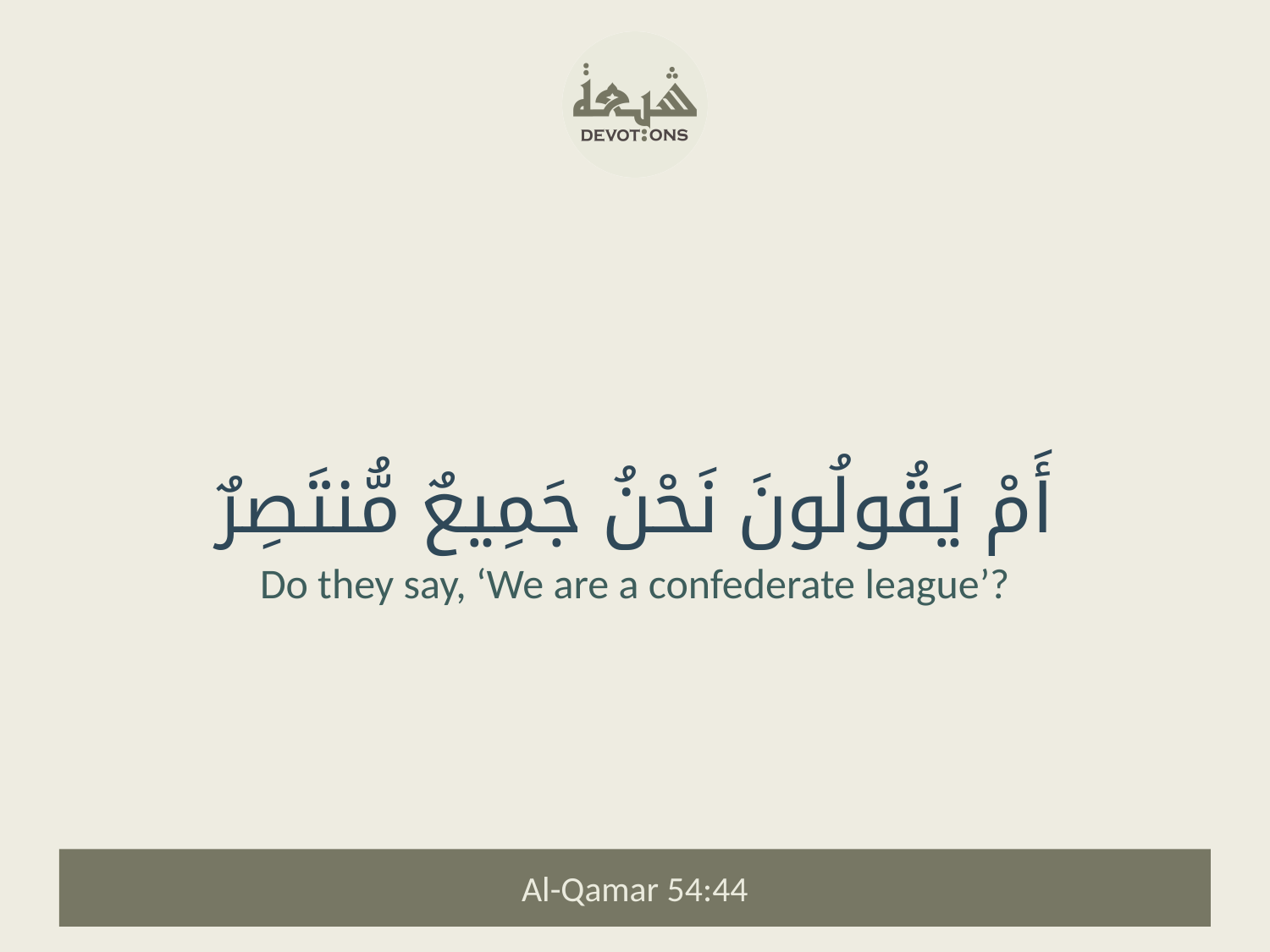

أَمْ يَقُولُونَ نَحْنُ جَمِيعٌ مُّنتَصِرٌ
Do they say, ‘We are a confederate league’?
Al-Qamar 54:44